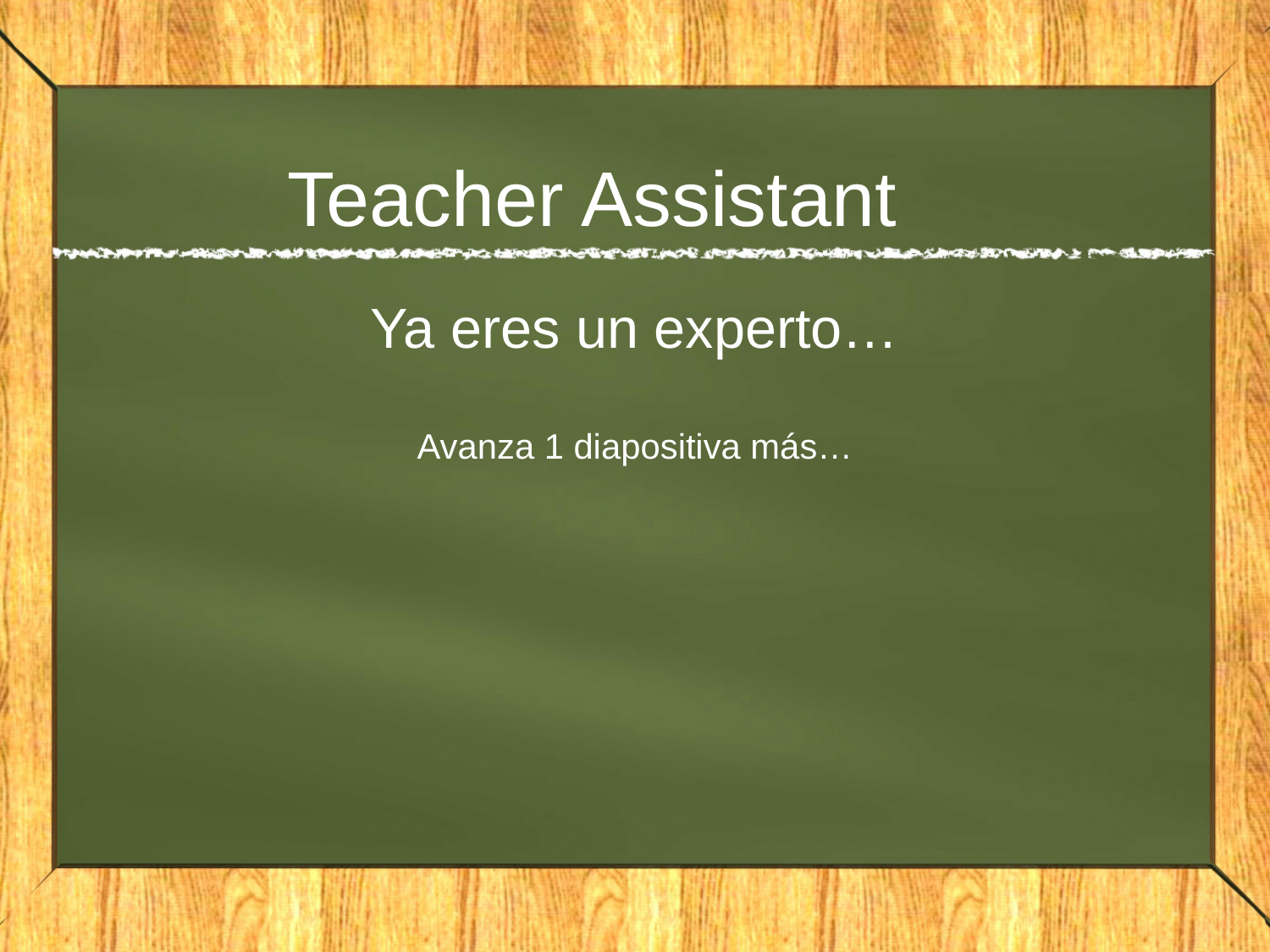

# Teacher Assistant
Ya eres un experto…

Avanza 1 diapositiva más…